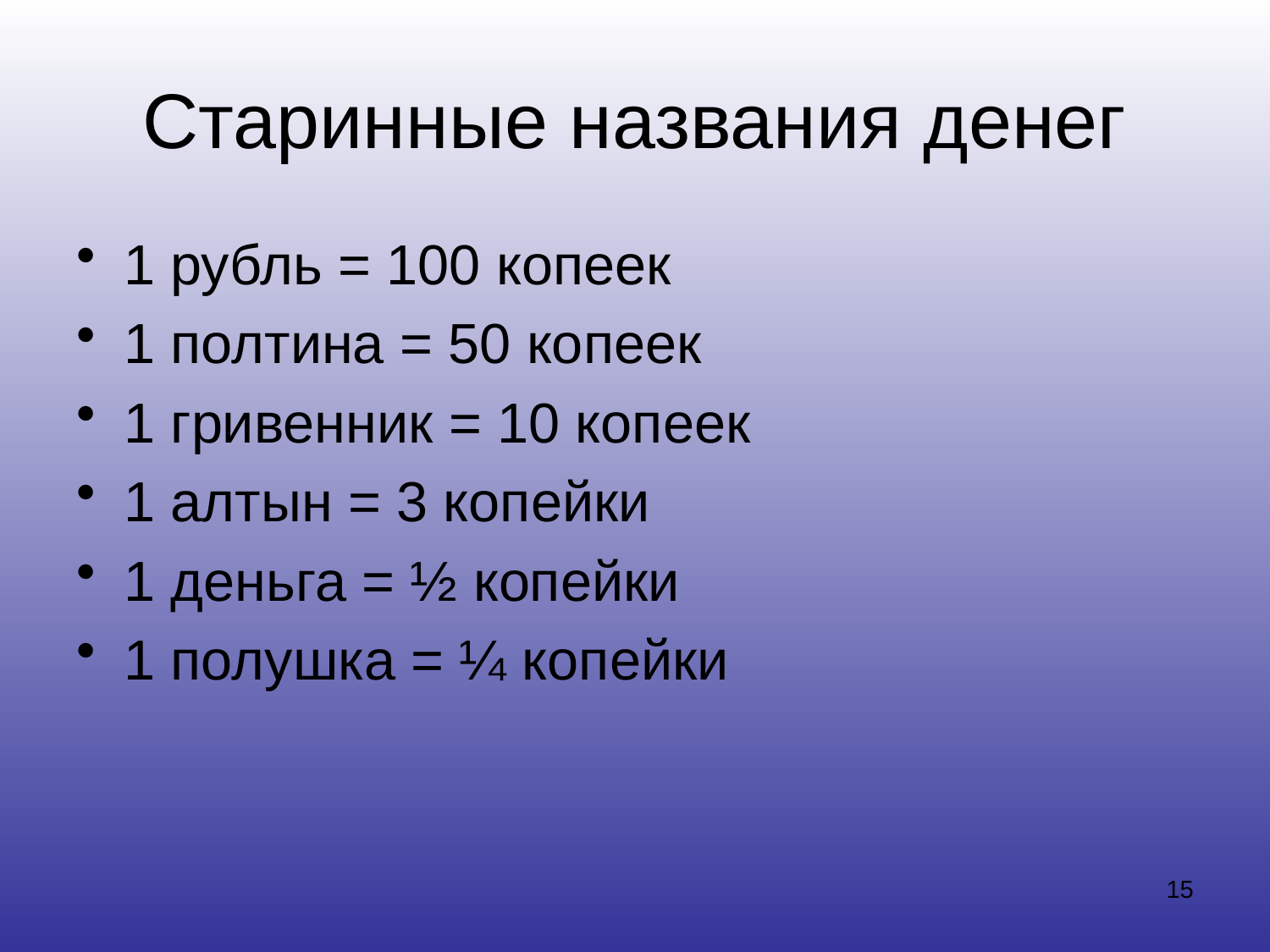

# Старинные названия денег
1 рубль = 100 копеек
1 полтина = 50 копеек
1 гривенник = 10 копеек
1 алтын = 3 копейки
1 деньга = ½ копейки
1 полушка = ¼ копейки
15